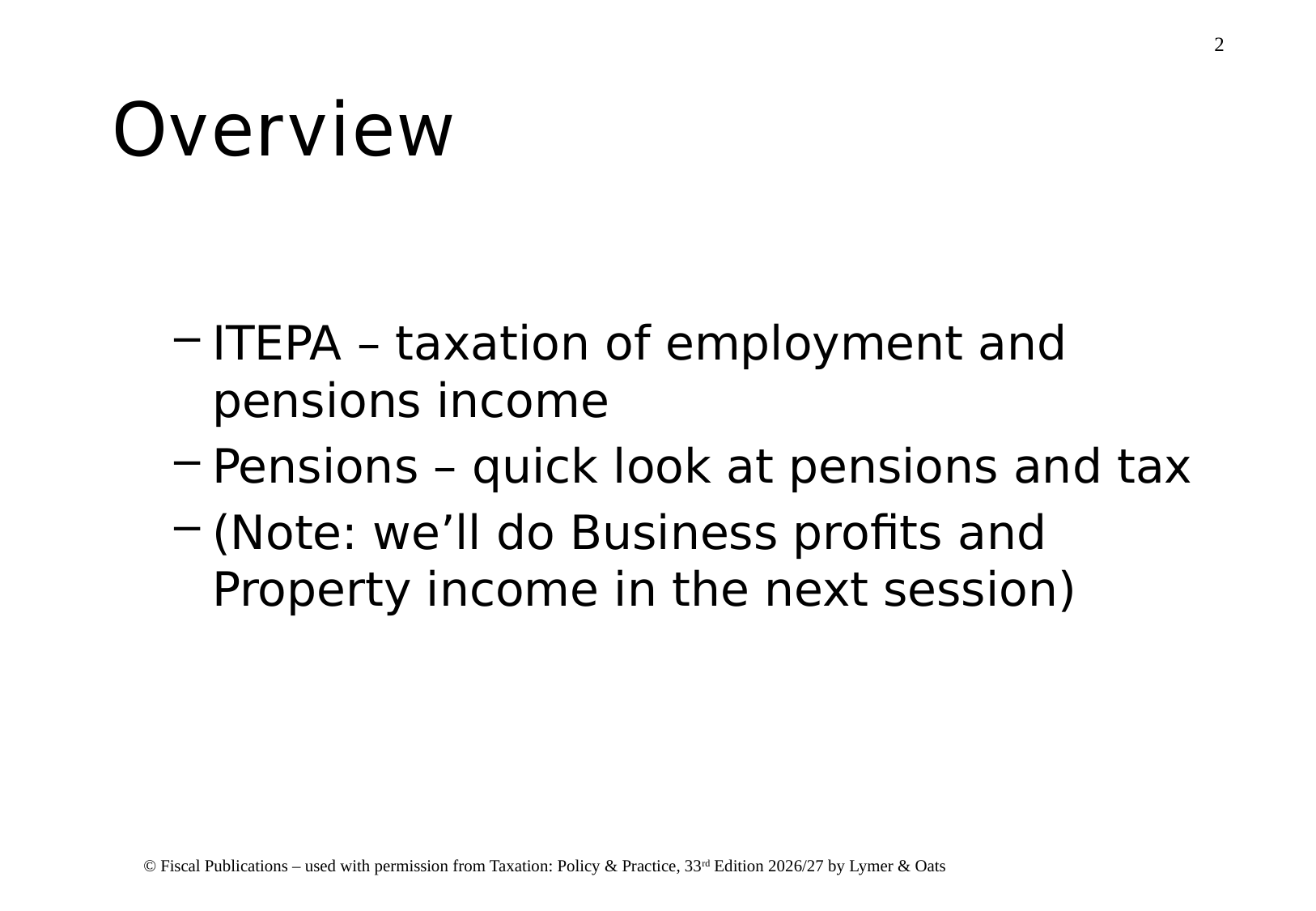

# Overview

ITEPA – taxation of employment and pensions income
Pensions – quick look at pensions and tax
(Note: we’ll do Business profits and Property income in the next session)